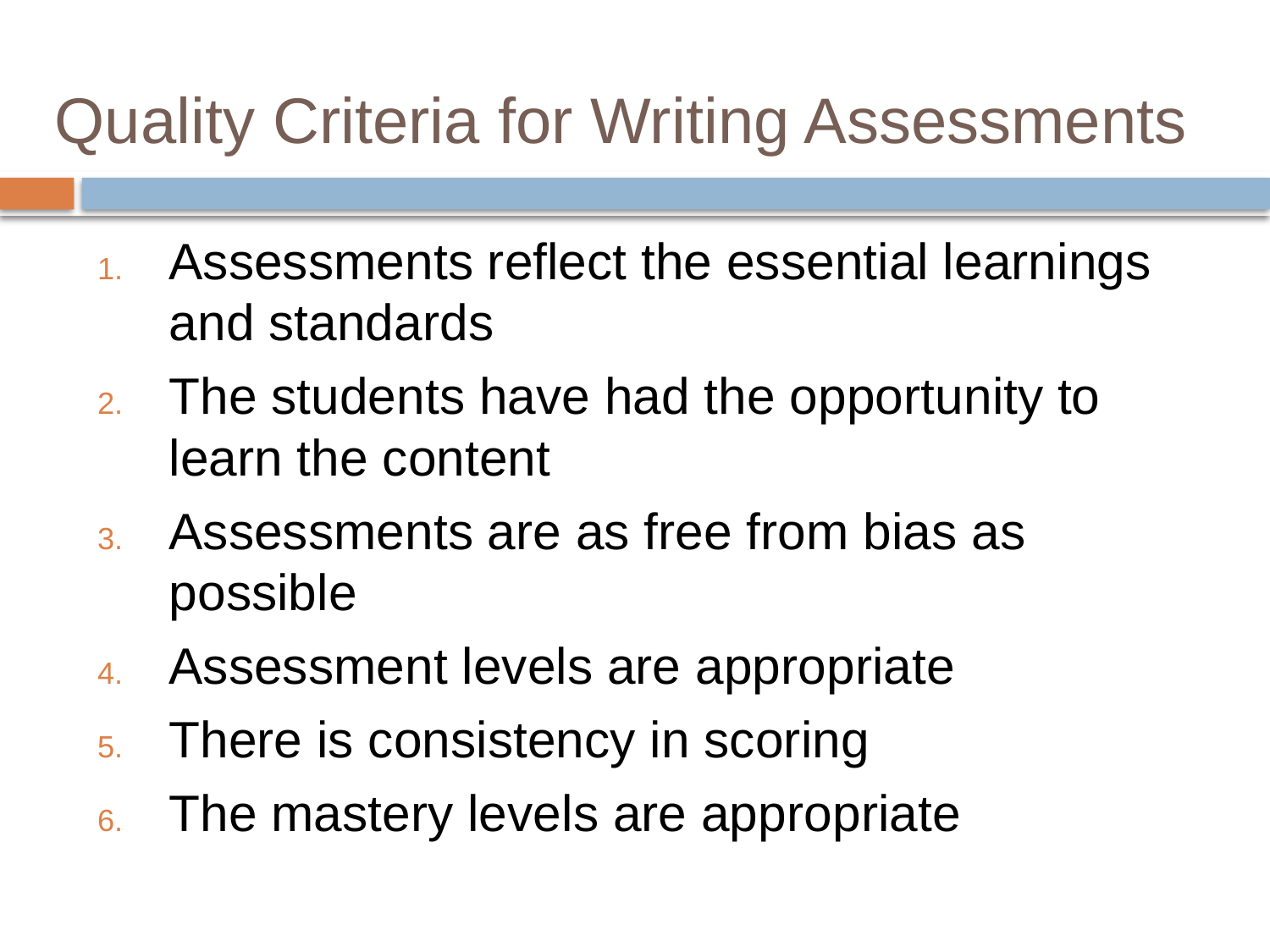

# Quality Criteria for Writing Assessments
Assessments reflect the essential learnings and standards
The students have had the opportunity to learn the content
Assessments are as free from bias as possible
Assessment levels are appropriate
There is consistency in scoring
The mastery levels are appropriate